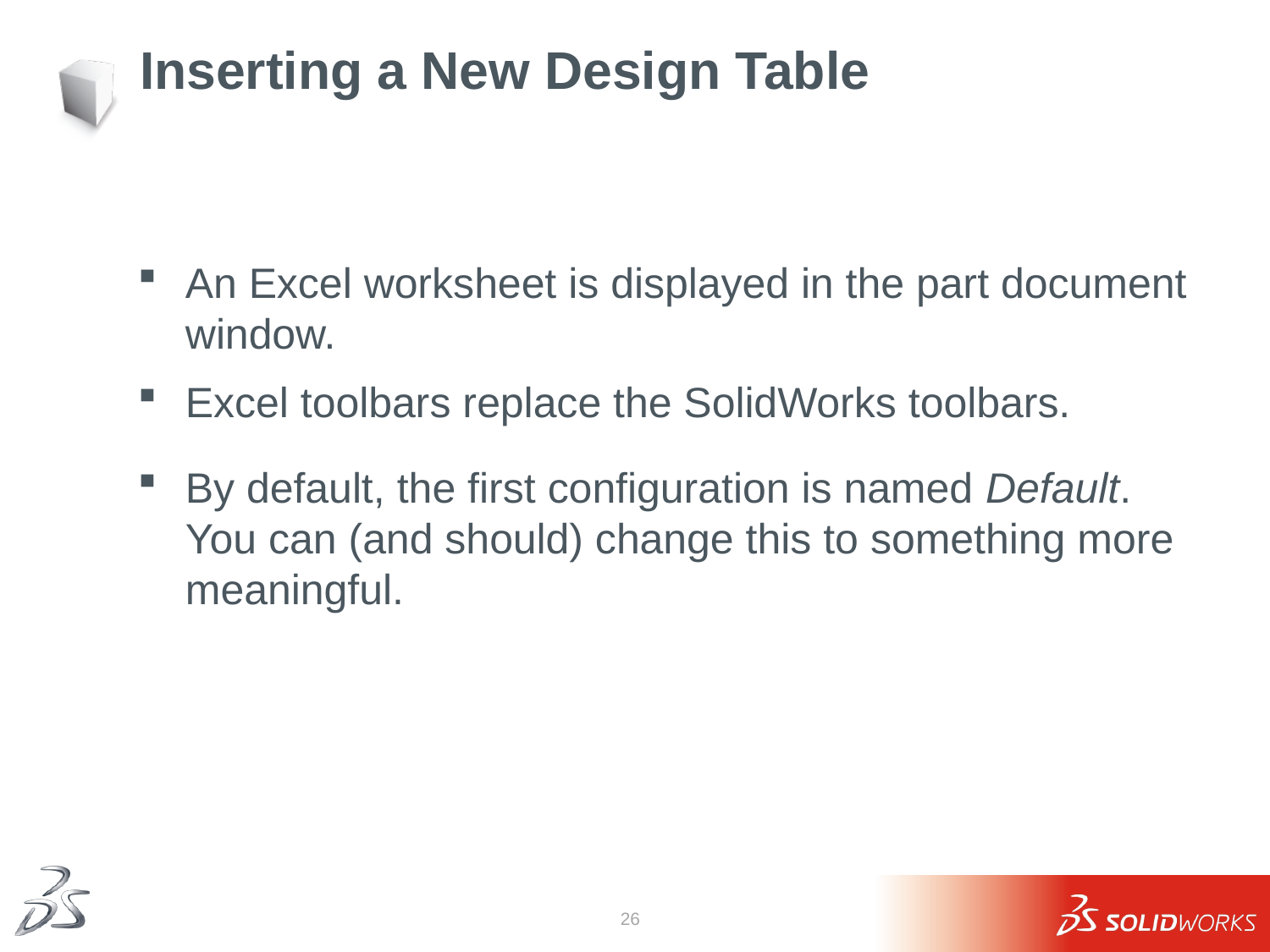

# Inserting a New Design Table
An Excel worksheet is displayed in the part document window.
Excel toolbars replace the SolidWorks toolbars.
By default, the first configuration is named Default. You can (and should) change this to something more meaningful.